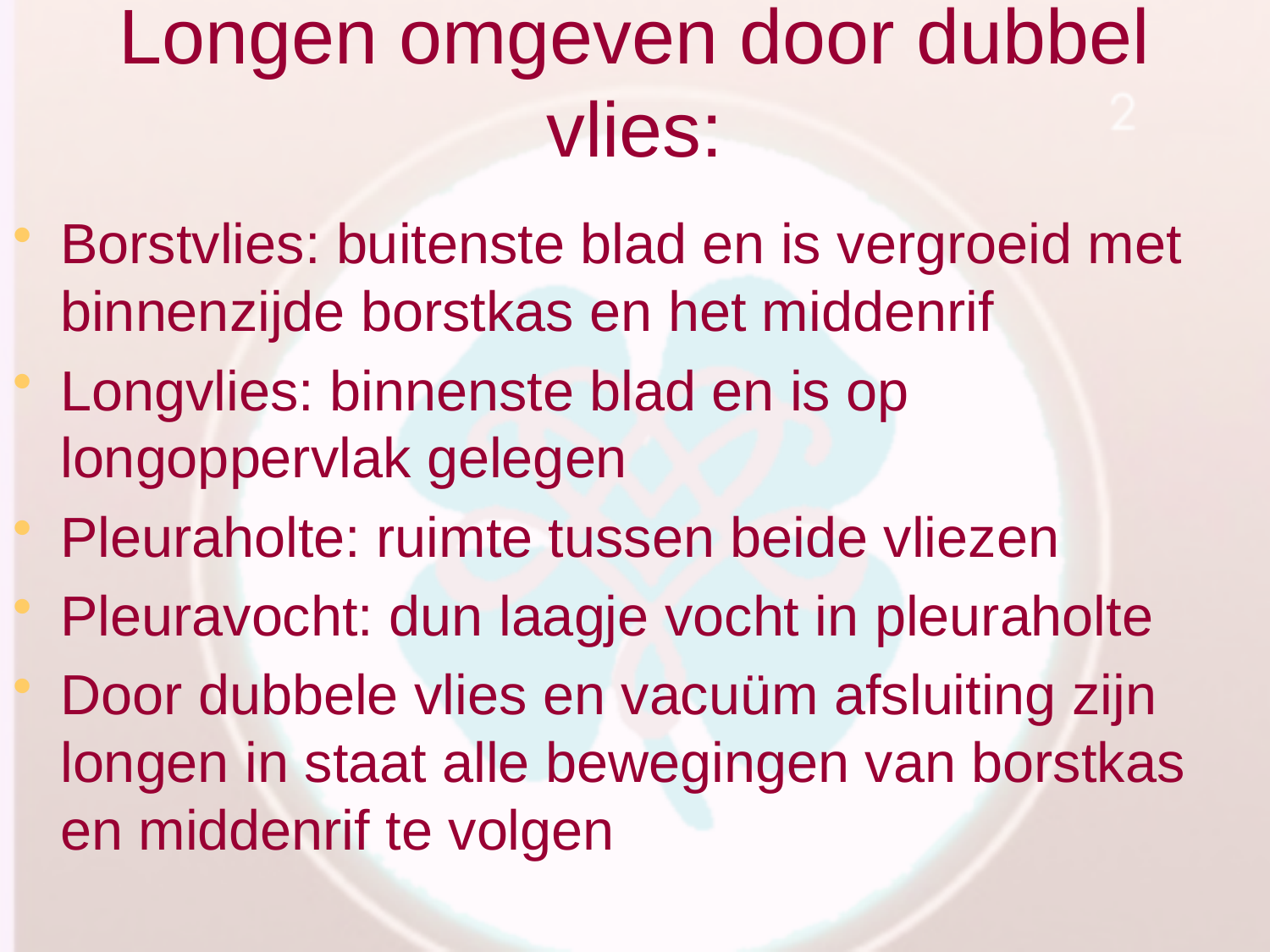

# Longen omgeven door dubbel vlies:
Borstvlies: buitenste blad en is vergroeid met binnenzijde borstkas en het middenrif
Longvlies: binnenste blad en is op longoppervlak gelegen
Pleuraholte: ruimte tussen beide vliezen
Pleuravocht: dun laagje vocht in pleuraholte
Door dubbele vlies en vacuüm afsluiting zijn longen in staat alle bewegingen van borstkas en middenrif te volgen